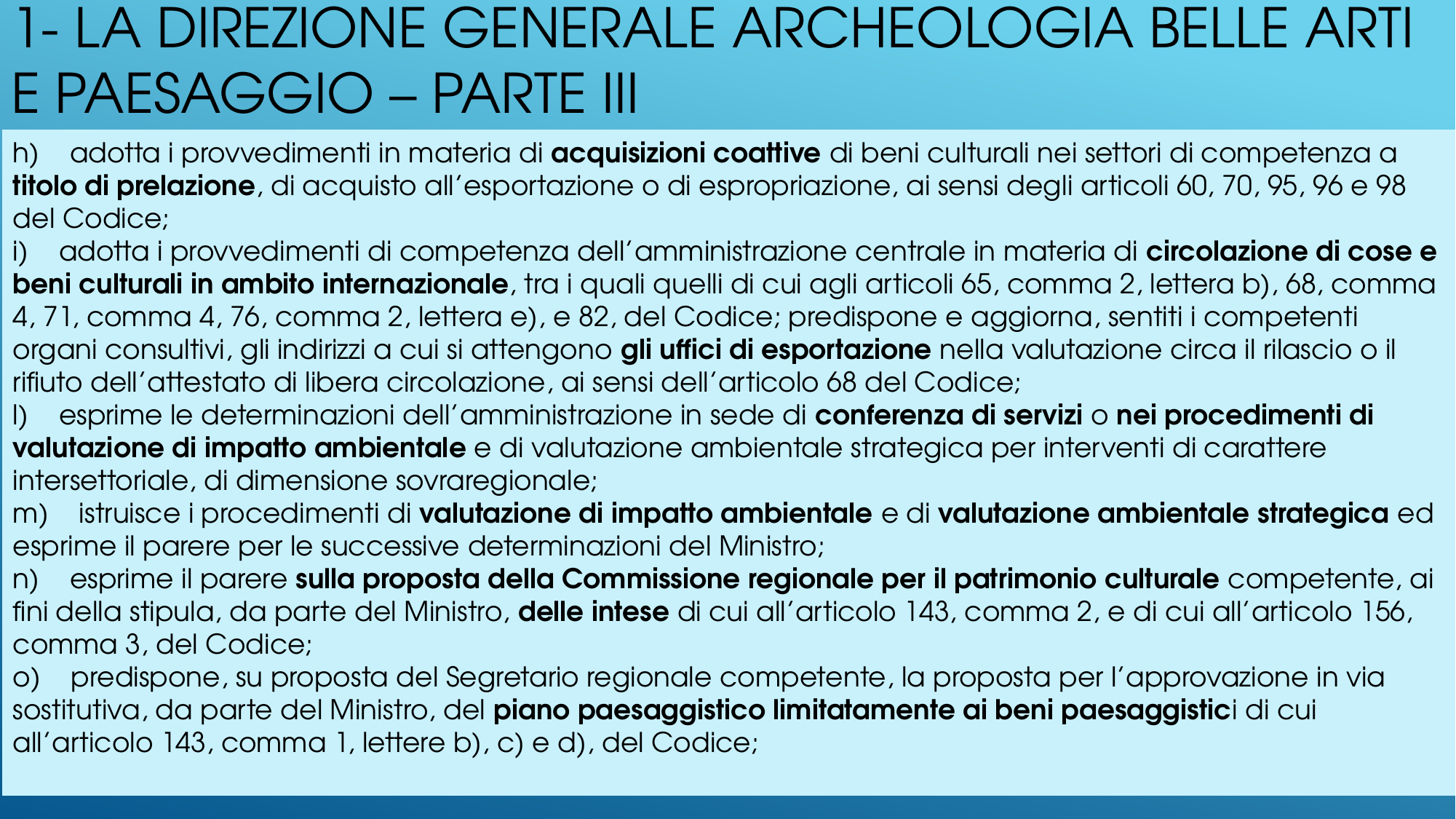

# 1- LA DIREZIONE GENERALE ARCHEOLOGIA BELLE ARTI E PAESAGGIO – parte III
h)    adotta i provvedimenti in materia di acquisizioni coattive di beni culturali nei settori di competenza a titolo di prelazione, di acquisto all’esportazione o di espropriazione, ai sensi degli articoli 60, 70, 95, 96 e 98 del Codice;
i)    adotta i provvedimenti di competenza dell’amministrazione centrale in materia di circolazione di cose e beni culturali in ambito internazionale, tra i quali quelli di cui agli articoli 65, comma 2, lettera b), 68, comma 4, 71, comma 4, 76, comma 2, lettera e), e 82, del Codice; predispone e aggiorna, sentiti i competenti organi consultivi, gli indirizzi a cui si attengono gli uffici di esportazione nella valutazione circa il rilascio o il rifiuto dell’attestato di libera circolazione, ai sensi dell’articolo 68 del Codice;
l)    esprime le determinazioni dell’amministrazione in sede di conferenza di servizi o nei procedimenti di valutazione di impatto ambientale e di valutazione ambientale strategica per interventi di carattere intersettoriale, di dimensione sovraregionale;
m)    istruisce i procedimenti di valutazione di impatto ambientale e di valutazione ambientale strategica ed esprime il parere per le successive determinazioni del Ministro;
n)    esprime il parere sulla proposta della Commissione regionale per il patrimonio culturale competente, ai fini della stipula, da parte del Ministro, delle intese di cui all’articolo 143, comma 2, e di cui all’articolo 156, comma 3, del Codice;
o)    predispone, su proposta del Segretario regionale competente, la proposta per l’approvazione in via sostitutiva, da parte del Ministro, del piano paesaggistico limitatamente ai beni paesaggistici di cui all’articolo 143, comma 1, lettere b), c) e d), del Codice;